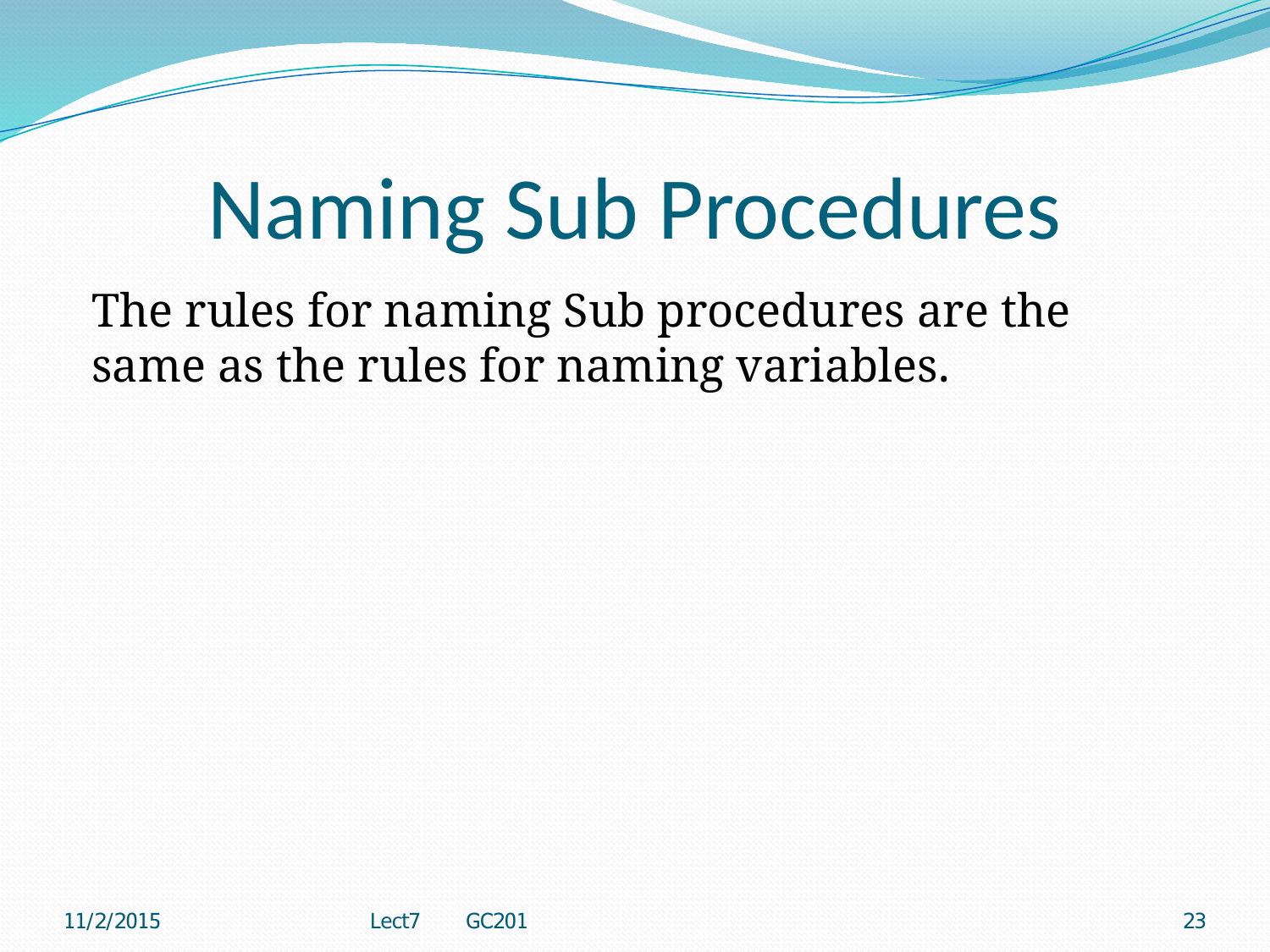

# Naming Sub Procedures
The rules for naming Sub procedures are the same as the rules for naming variables.
11/2/2015
Lect7       GC201
23